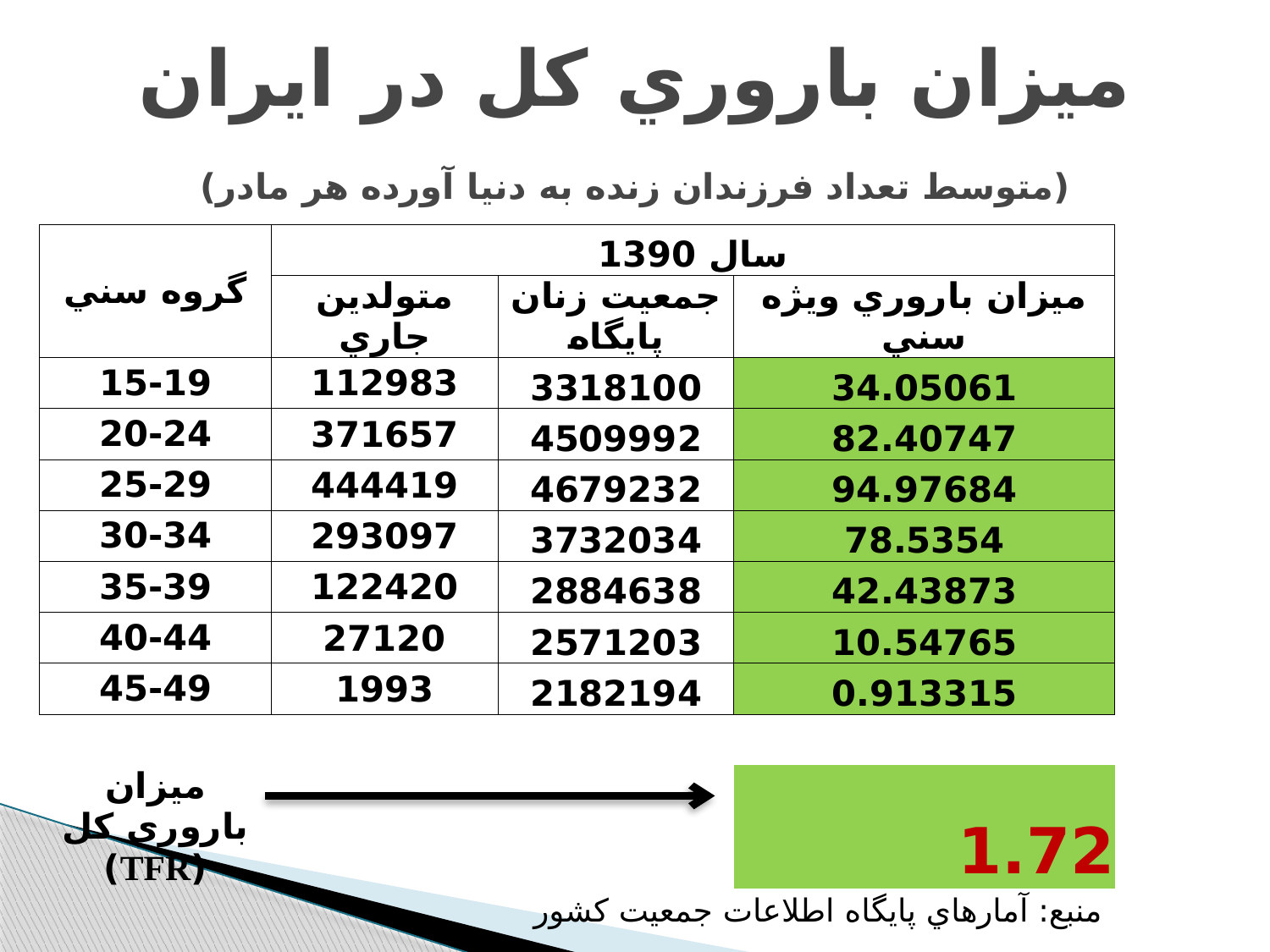

# ميزان باروري كل در ايران (متوسط تعداد فرزندان زنده به دنيا آورده هر مادر)
| گروه سني | سال 1390 |  |  |
| --- | --- | --- | --- |
|  | متولدين جاري | جمعيت زنان پایگاه | ميزان باروري ويژه سني |
| 15-19 | 112983 | 3318100 | 34.05061 |
| 20-24 | 371657 | 4509992 | 82.40747 |
| 25-29 | 444419 | 4679232 | 94.97684 |
| 30-34 | 293097 | 3732034 | 78.5354 |
| 35-39 | 122420 | 2884638 | 42.43873 |
| 40-44 | 27120 | 2571203 | 10.54765 |
| 45-49 | 1993 | 2182194 | 0.913315 |
|  |  |  |  |
| ميزان باروري كل (TFR) |  |  | 1.72 |
منبع: آمارهاي پايگاه اطلاعات جمعيت کشور